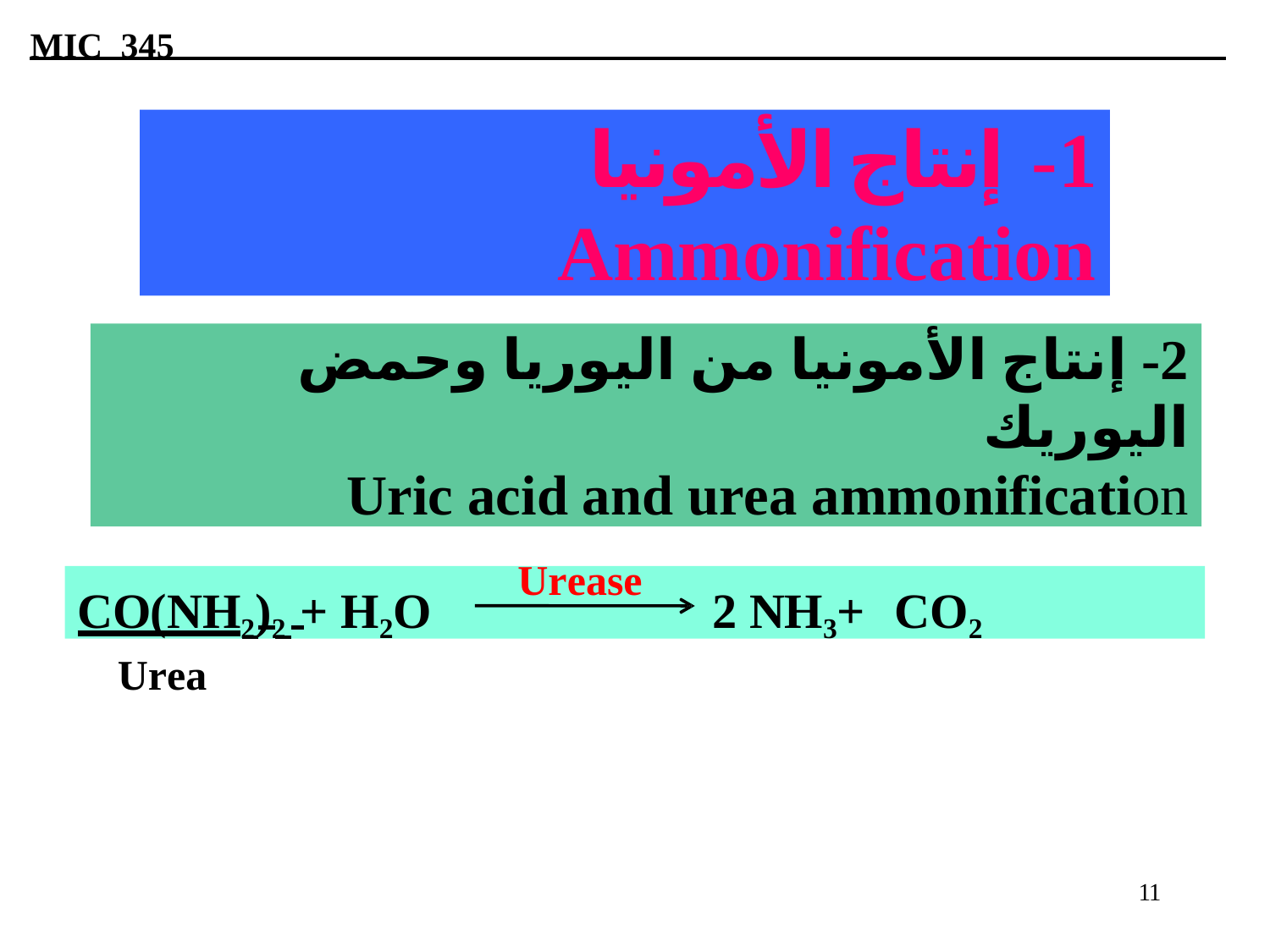

MIC  345

1-  إنتاج الأمونيا Ammonification
2- إنتاج الأمونيا من اليوريا وحمض اليوريك
Uric acid and urea ammonification
Urease

CO(NH2)2  + H2O
2 NH3+	CO2

Urea
11